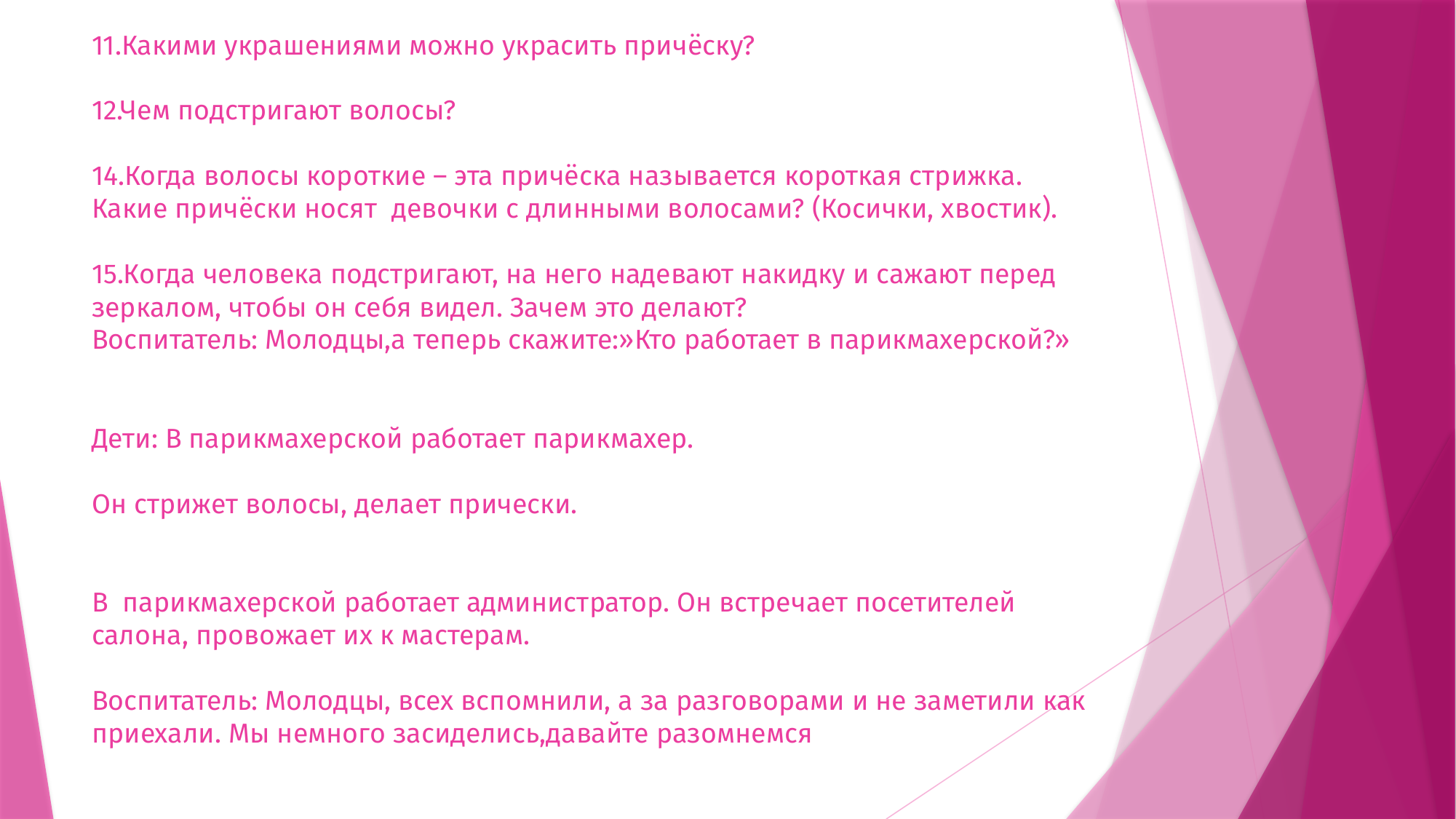

# 11.Какими украшениями можно украсить причёску? 12.Чем подстригают волосы? 14.Когда волосы короткие – эта причёска называется короткая стрижка. Какие причёски носят  девочки с длинными волосами? (Косички, хвостик). 15.Когда человека подстригают, на него надевают накидку и сажают перед зеркалом, чтобы он себя видел. Зачем это делают? Воспитатель: Молодцы,а теперь скажите:»Кто работает в парикмахерской?» Дети: В парикмахерской работает парикмахер. Он стрижет волосы, делает прически. В  парикмахерской работает администратор. Он встречает посетителей салона, провожает их к мастерам. Воспитатель: Молодцы, всех вспомнили, а за разговорами и не заметили как приехали. Мы немного засиделись,давайте разомнемся